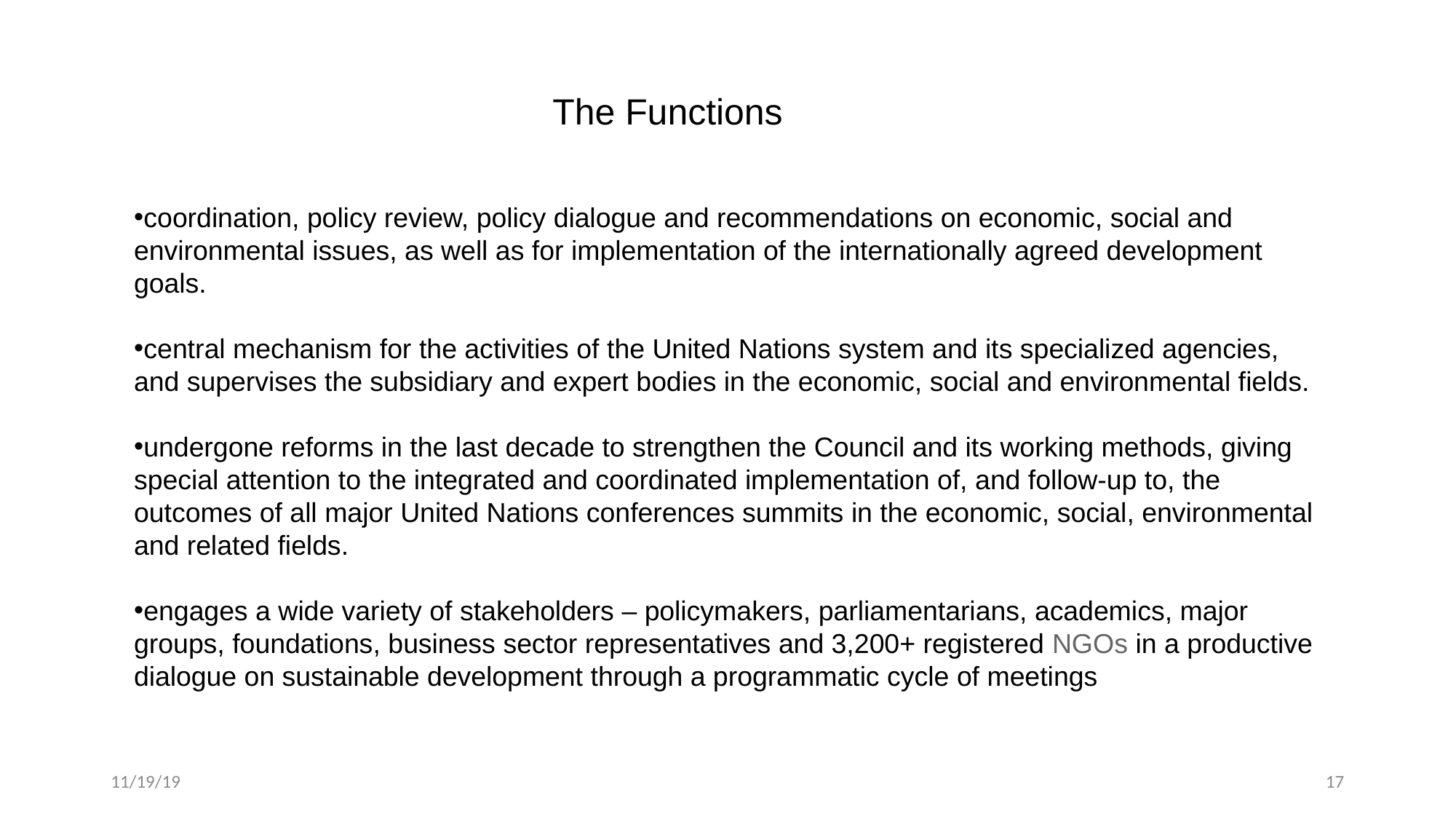

The Functions
coordination, policy review, policy dialogue and recommendations on economic, social and environmental issues, as well as for implementation of the internationally agreed development goals.

central mechanism for the activities of the United Nations system and its specialized agencies, and supervises the subsidiary and expert bodies in the economic, social and environmental fields.

undergone reforms in the last decade to strengthen the Council and its working methods, giving special attention to the integrated and coordinated implementation of, and follow-up to, the outcomes of all major United Nations conferences summits in the economic, social, environmental and related fields.

engages a wide variety of stakeholders – policymakers, parliamentarians, academics, major groups, foundations, business sector representatives and 3,200+ registered NGOs in a productive dialogue on sustainable development through a programmatic cycle of meetings
11/19/19

17